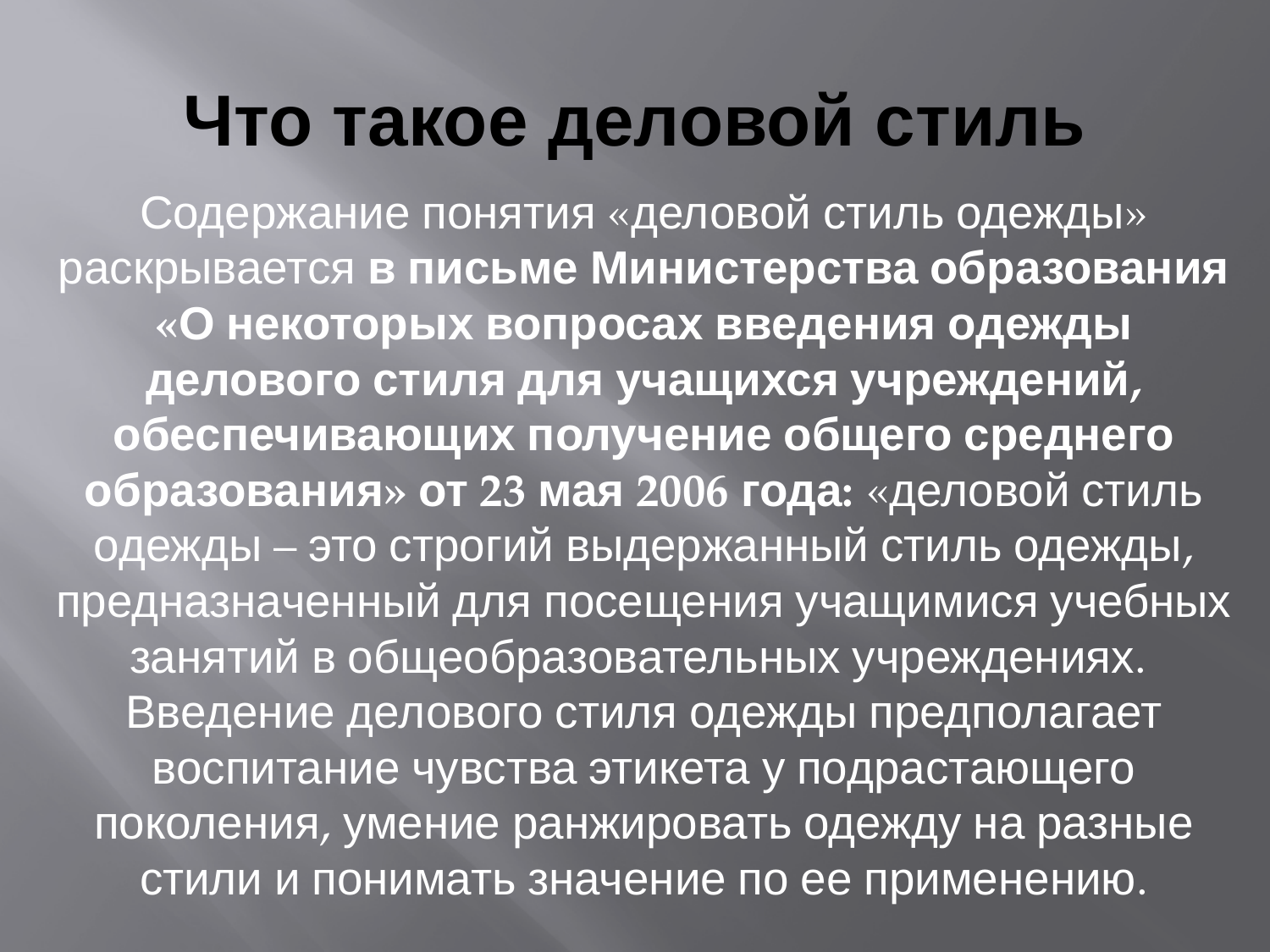

# Что такое деловой стиль
Содержание понятия «деловой стиль одежды» раскрывается в письме Министерства образования «О некоторых вопросах введения одежды делового стиля для учащихся учреждений, обеспечивающих получение общего среднего образования» от 23 мая 2006 года: «деловой стиль одежды – это строгий выдержанный стиль одежды, предназначенный для посещения учащимися учебных занятий в общеобразовательных учреждениях.  Введение делового стиля одежды предполагает воспитание чувства этикета у подрастающего поколения, умение ранжировать одежду на разные стили и понимать значение по ее применению.